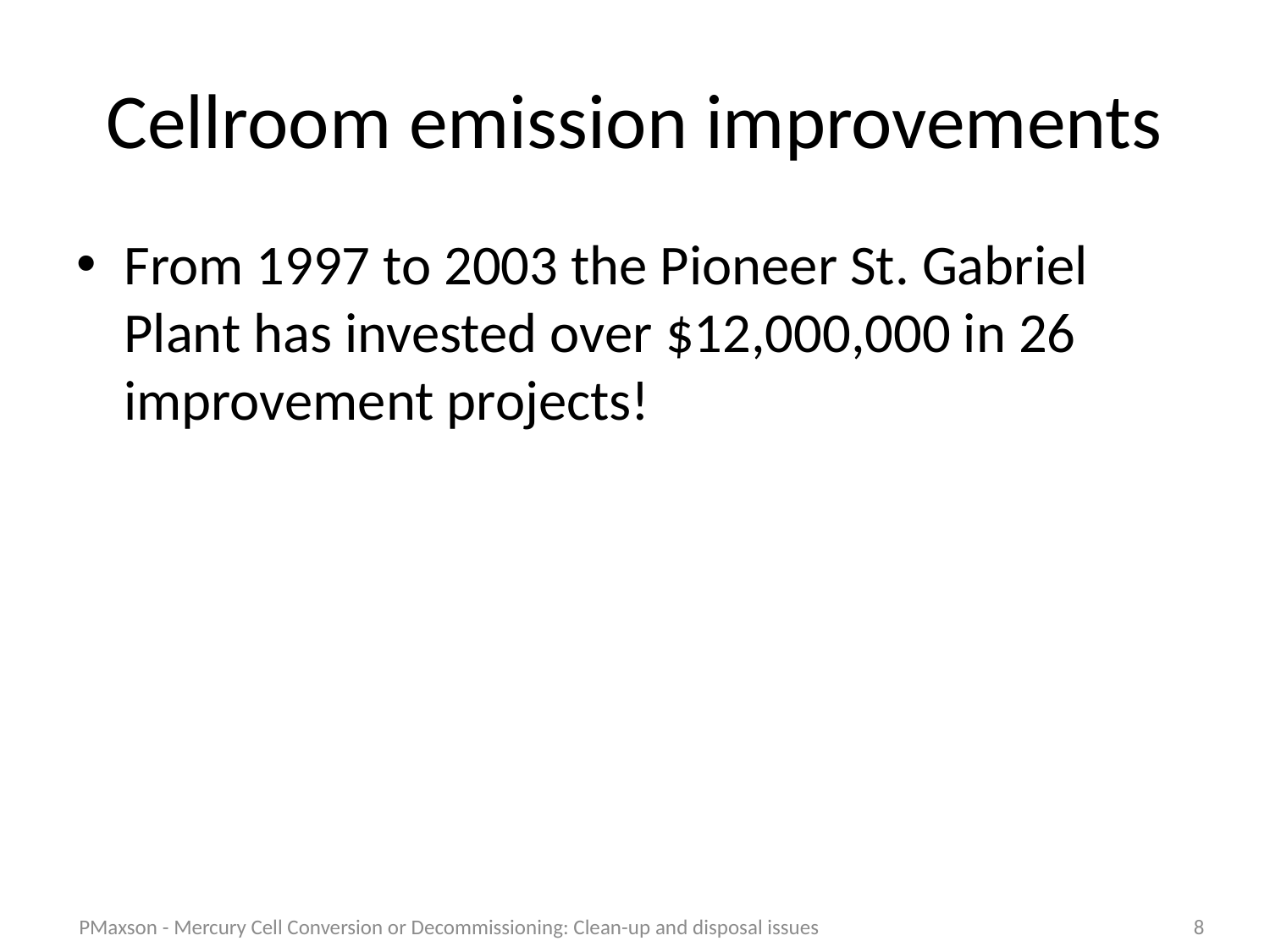

# Cellroom emission improvements
From 1997 to 2003 the Pioneer St. Gabriel Plant has invested over $12,000,000 in 26 improvement projects!
PMaxson - Mercury Cell Conversion or Decommissioning: Clean-up and disposal issues
8